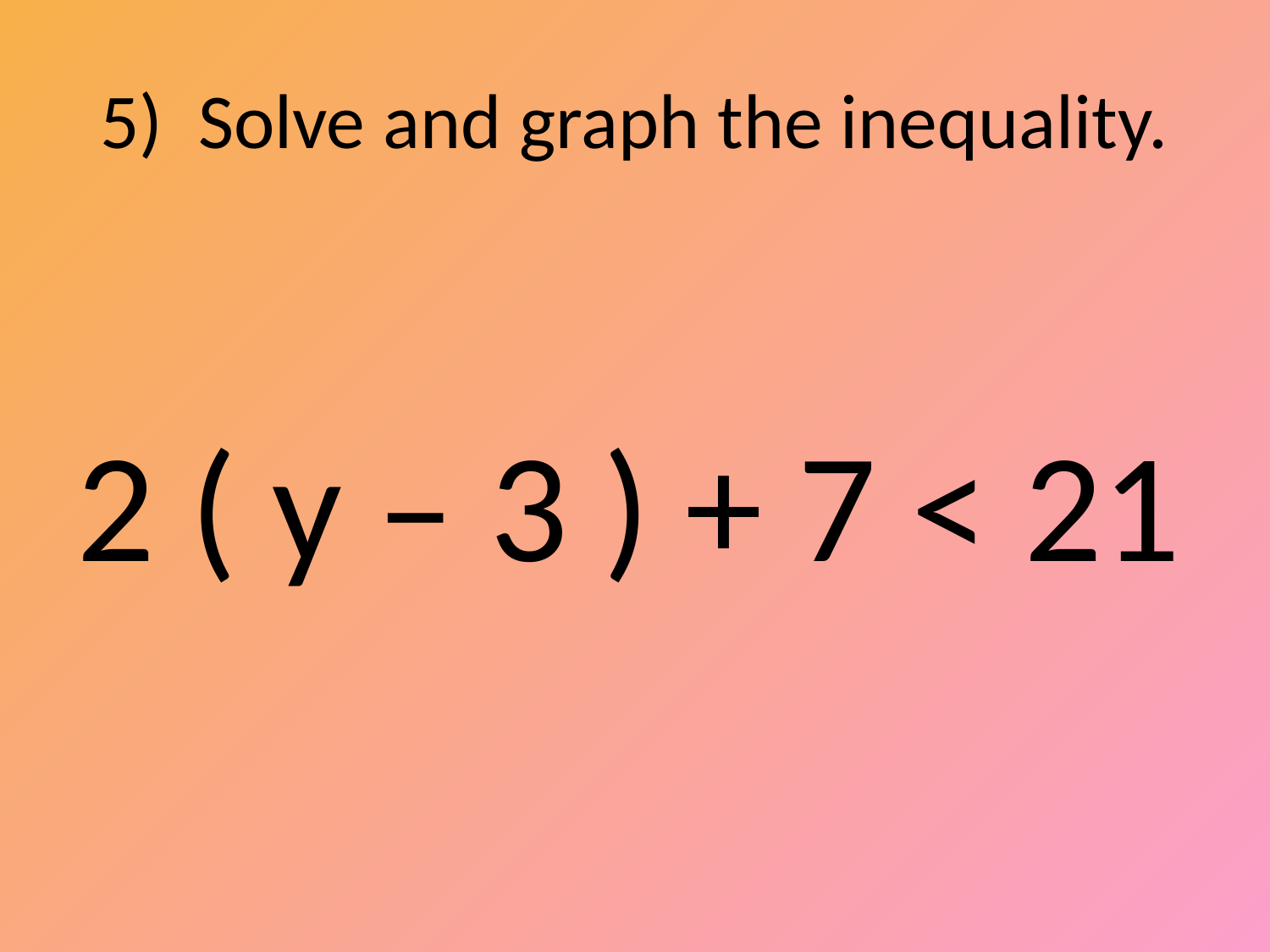

# 5)  Solve and graph the inequality.

2 ( y – 3 ) + 7 < 21